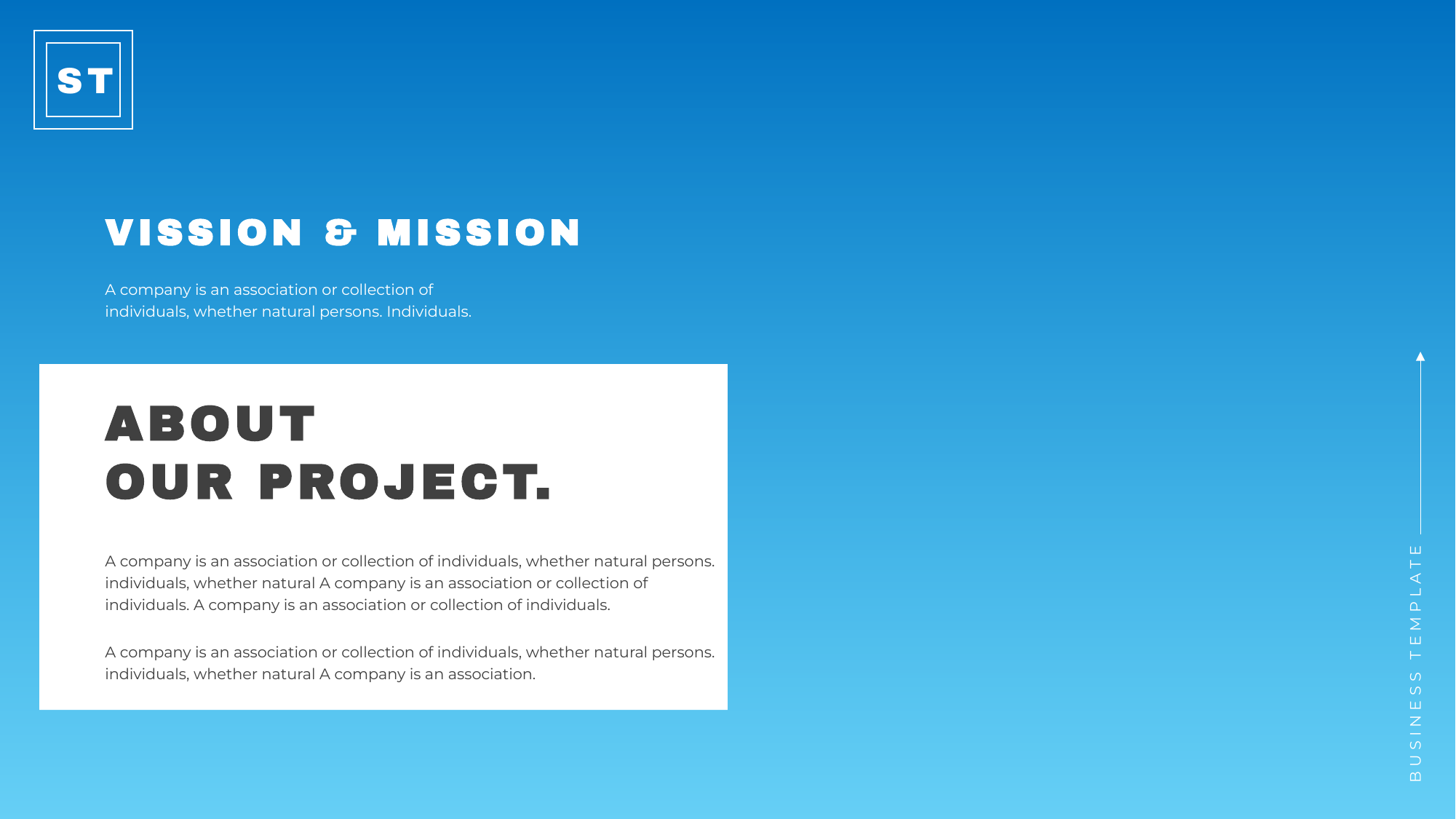

ST
VISSION & MISSION
A company is an association or collection of individuals, whether natural persons. Individuals.

ABOUT
OUR PROJECT.
A company is an association or collection of individuals, whether natural persons. individuals, whether natural A company is an association or collection of individuals. A company is an association or collection of individuals.
BUSINESS TEMPLATE
A company is an association or collection of individuals, whether natural persons. individuals, whether natural A company is an association.